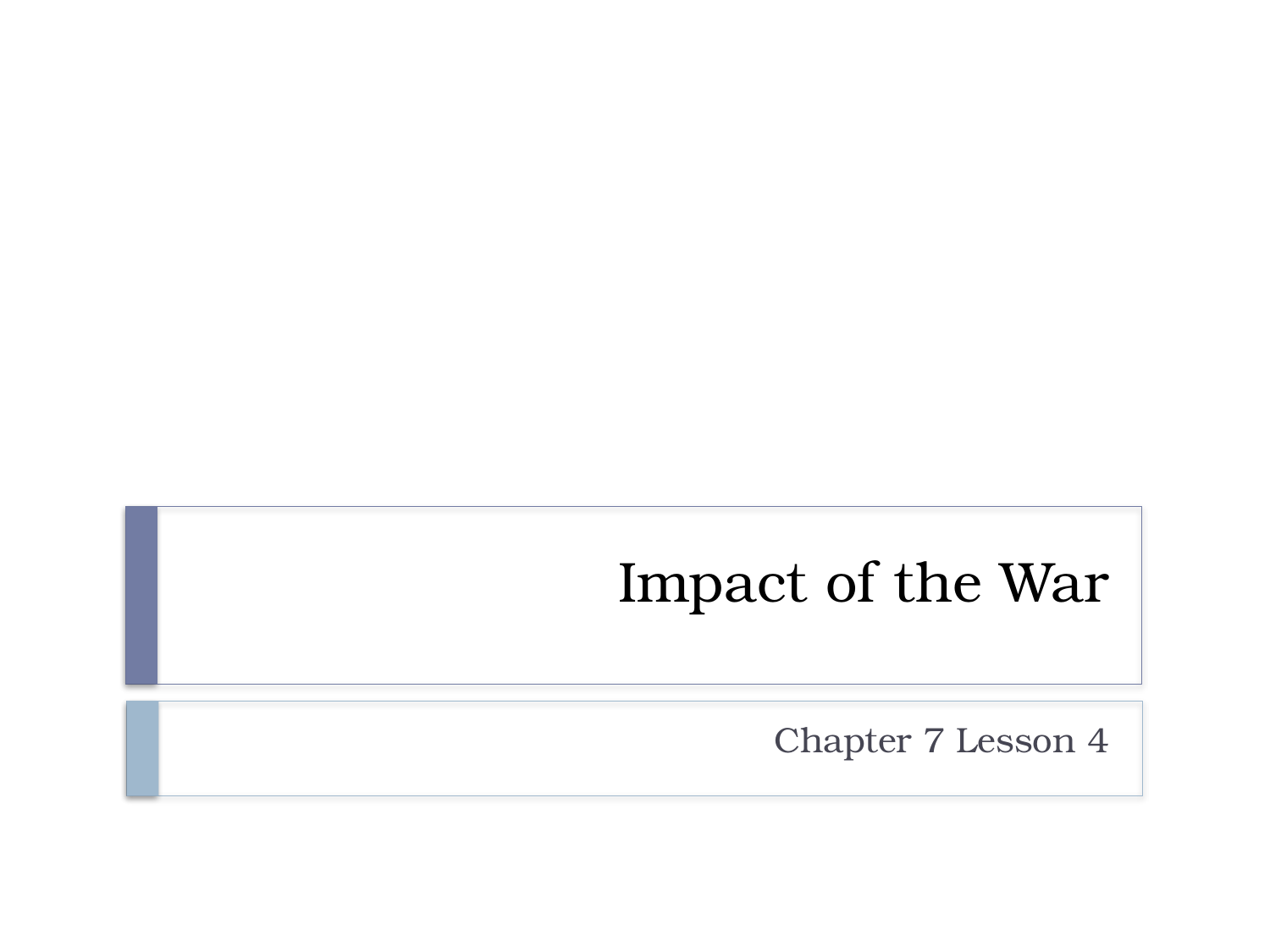

# Impact of the War
Chapter 7 Lesson 4